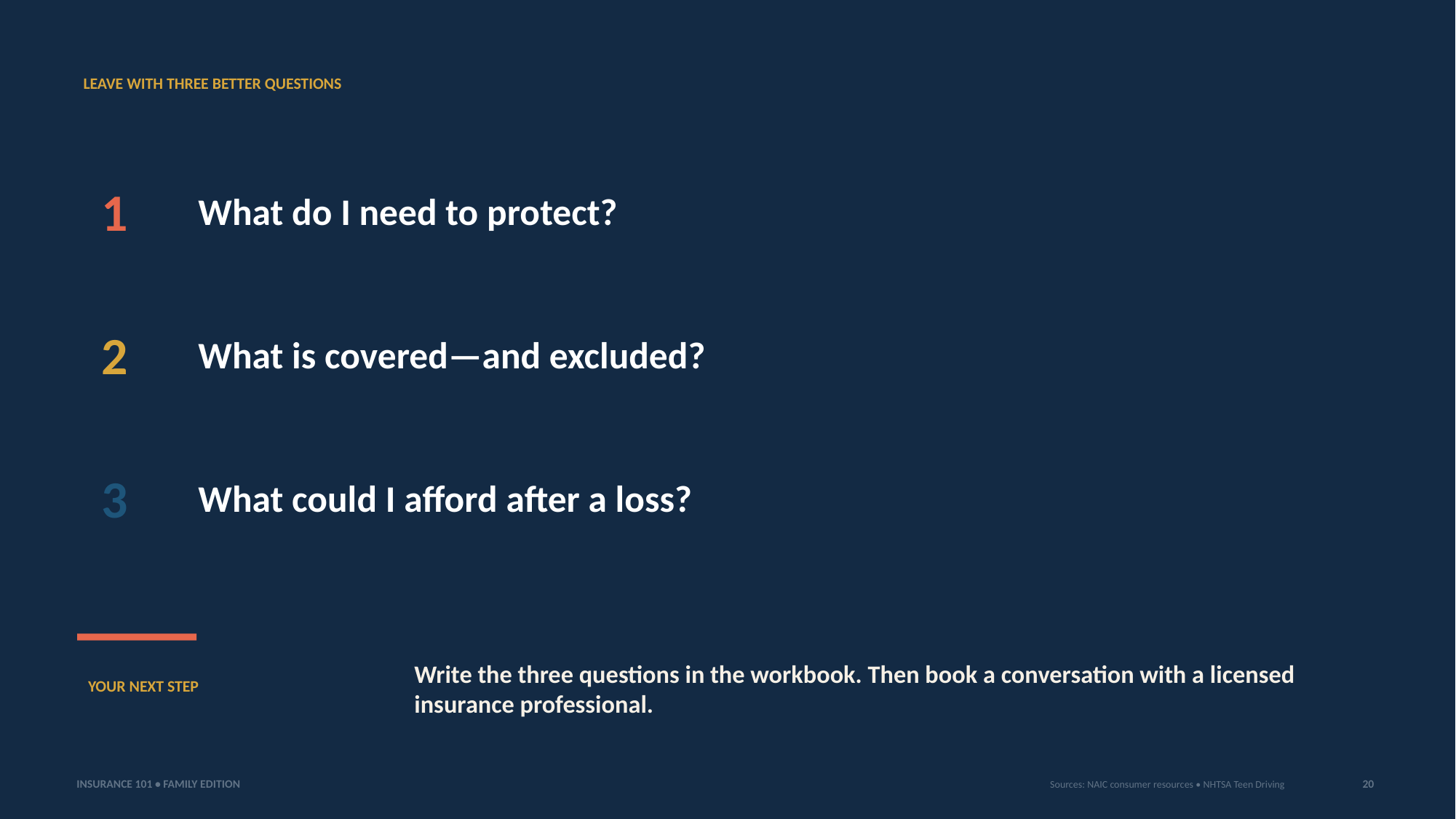

LEAVE WITH THREE BETTER QUESTIONS
1
What do I need to protect?
2
What is covered—and excluded?
3
What could I afford after a loss?

Write the three questions in the workbook. Then book a conversation with a licensed insurance professional.
YOUR NEXT STEP
INSURANCE 101 • FAMILY EDITION
Sources: NAIC consumer resources • NHTSA Teen Driving
20